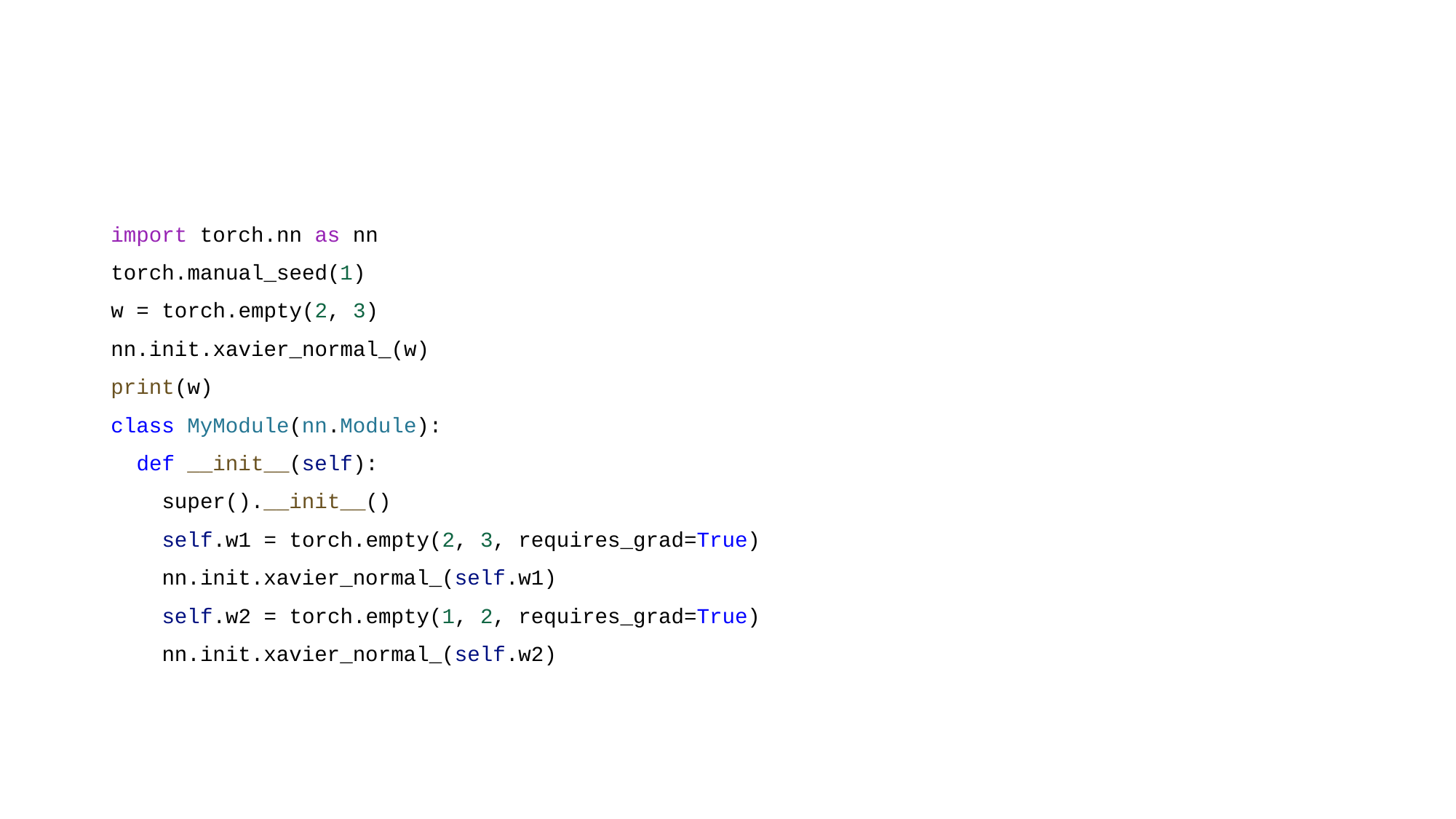

#
import torch.nn as nn
torch.manual_seed(1)
w = torch.empty(2, 3)
nn.init.xavier_normal_(w)
print(w)
class MyModule(nn.Module):
  def __init__(self):
    super().__init__()
    self.w1 = torch.empty(2, 3, requires_grad=True)
    nn.init.xavier_normal_(self.w1)
    self.w2 = torch.empty(1, 2, requires_grad=True)
    nn.init.xavier_normal_(self.w2)